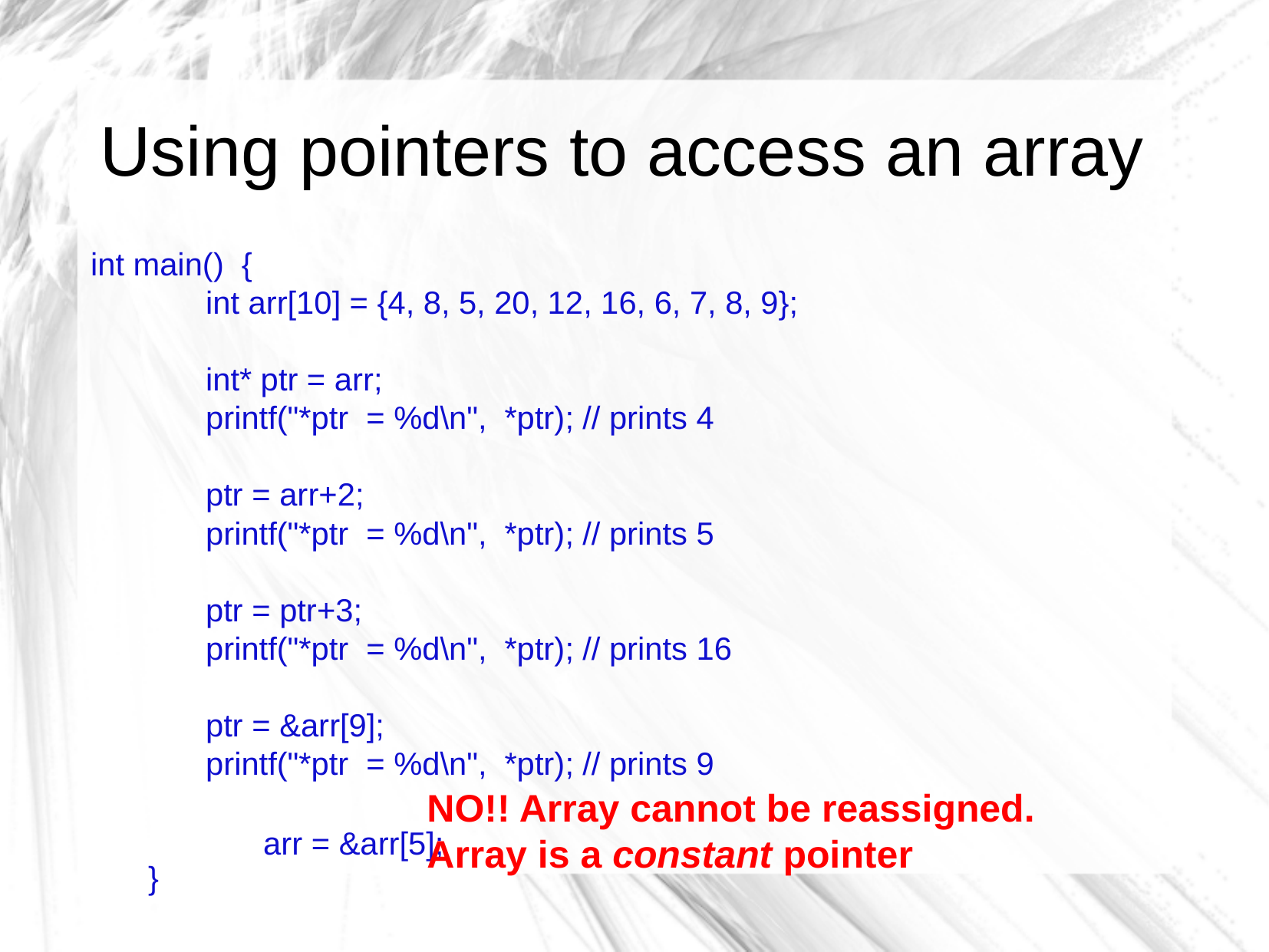

Using pointers to access an array
int main()  {
	int arr[10] = {4, 8, 5, 20, 12, 16, 6, 7, 8, 9};
	int* ptr = arr;
	printf("*ptr  = %d\n",  *ptr); // prints 4
	ptr = arr+2;
	printf("*ptr  = %d\n",  *ptr); // prints 5
	ptr = ptr+3;
	printf("*ptr  = %d\n",  *ptr); // prints 16
	ptr = &arr[9];
	printf("*ptr  = %d\n",  *ptr); // prints 9
	arr = &arr[5];
}
NO!! Array cannot be reassigned.
Array is a constant pointer